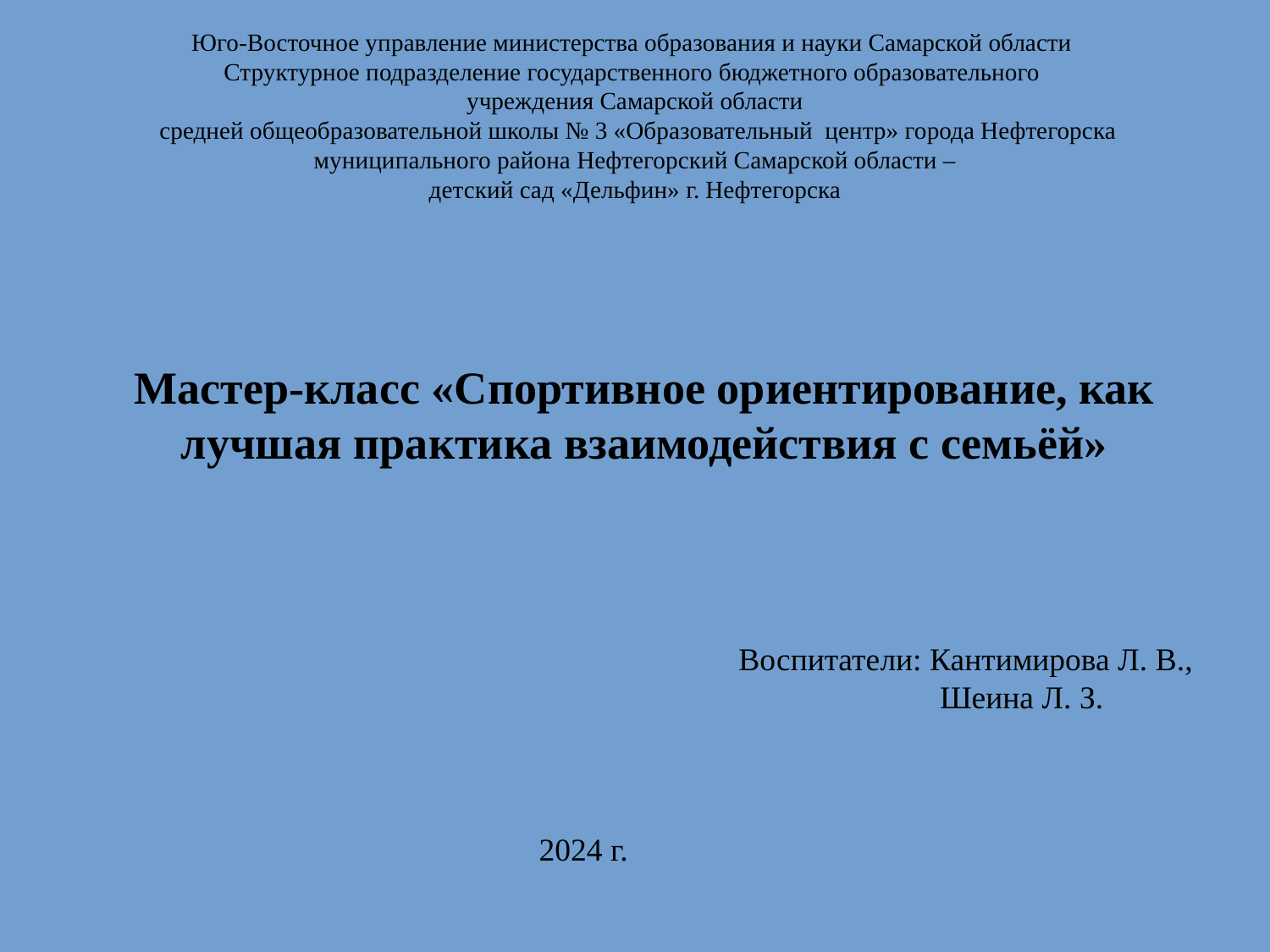

Юго-Восточное управление министерства образования и науки Самарской области
Структурное подразделение государственного бюджетного образовательного
учреждения Самарской области
 средней общеобразовательной школы № 3 «Образовательный  центр» города Нефтегорска
 муниципального района Нефтегорский Самарской области –
детский сад «Дельфин» г. Нефтегорска

Мастер-класс «Спортивное ориентирование, как лучшая практика взаимодействия с семьёй»

Воспитатели: Кантимирова Л. В.,
                         Шеина Л. З.

2024 г.